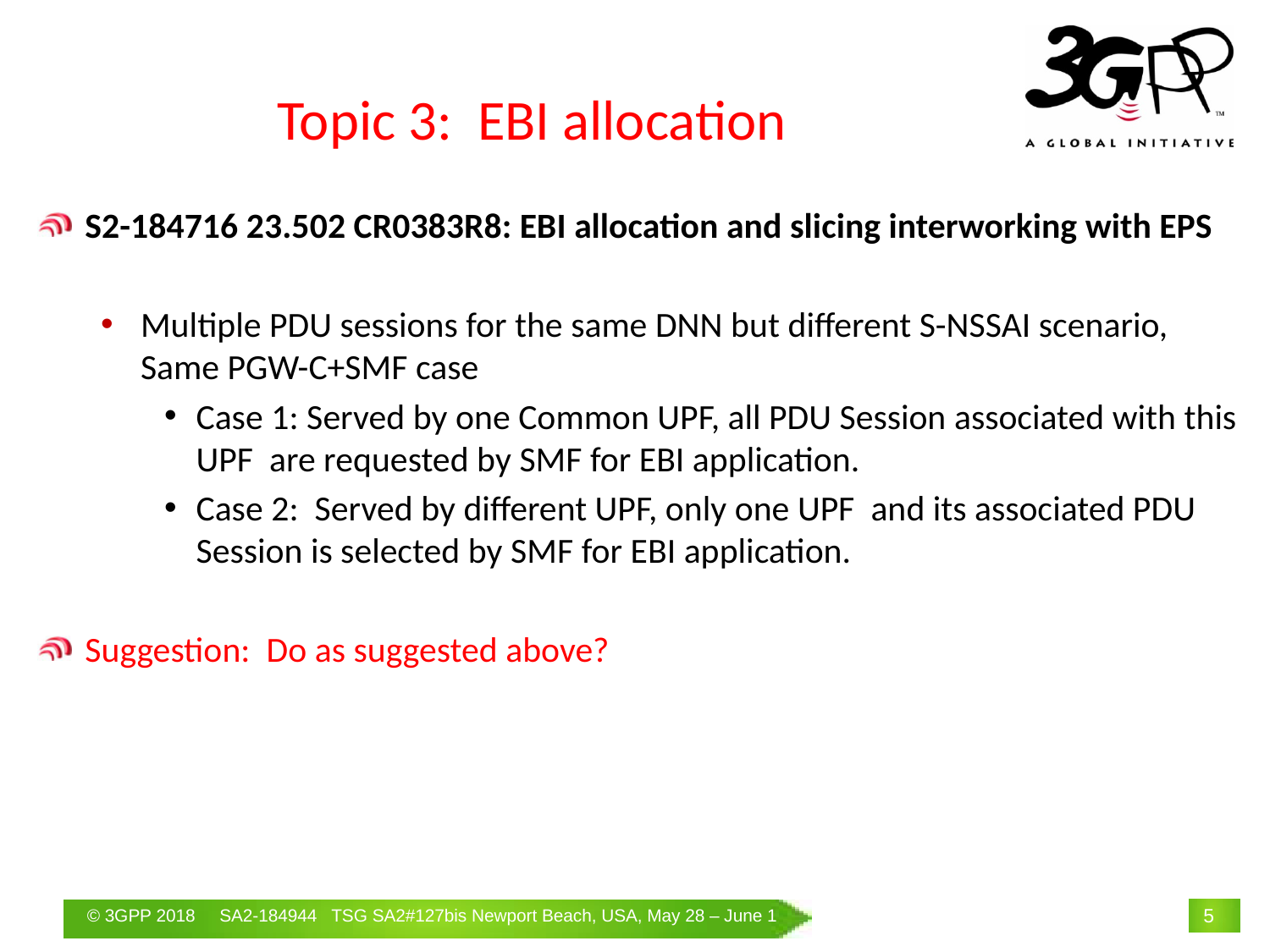

# Topic 3:  EBI allocation
S2-184716 23.502 CR0383R8: EBI allocation and slicing interworking with EPS

Multiple PDU sessions for the same DNN but different S-NSSAI scenario, Same PGW-C+SMF case
Case 1: Served by one Common UPF, all PDU Session associated with this UPF  are requested by SMF for EBI application.
Case 2:  Served by different UPF, only one UPF  and its associated PDU Session is selected by SMF for EBI application.

Suggestion:  Do as suggested above?